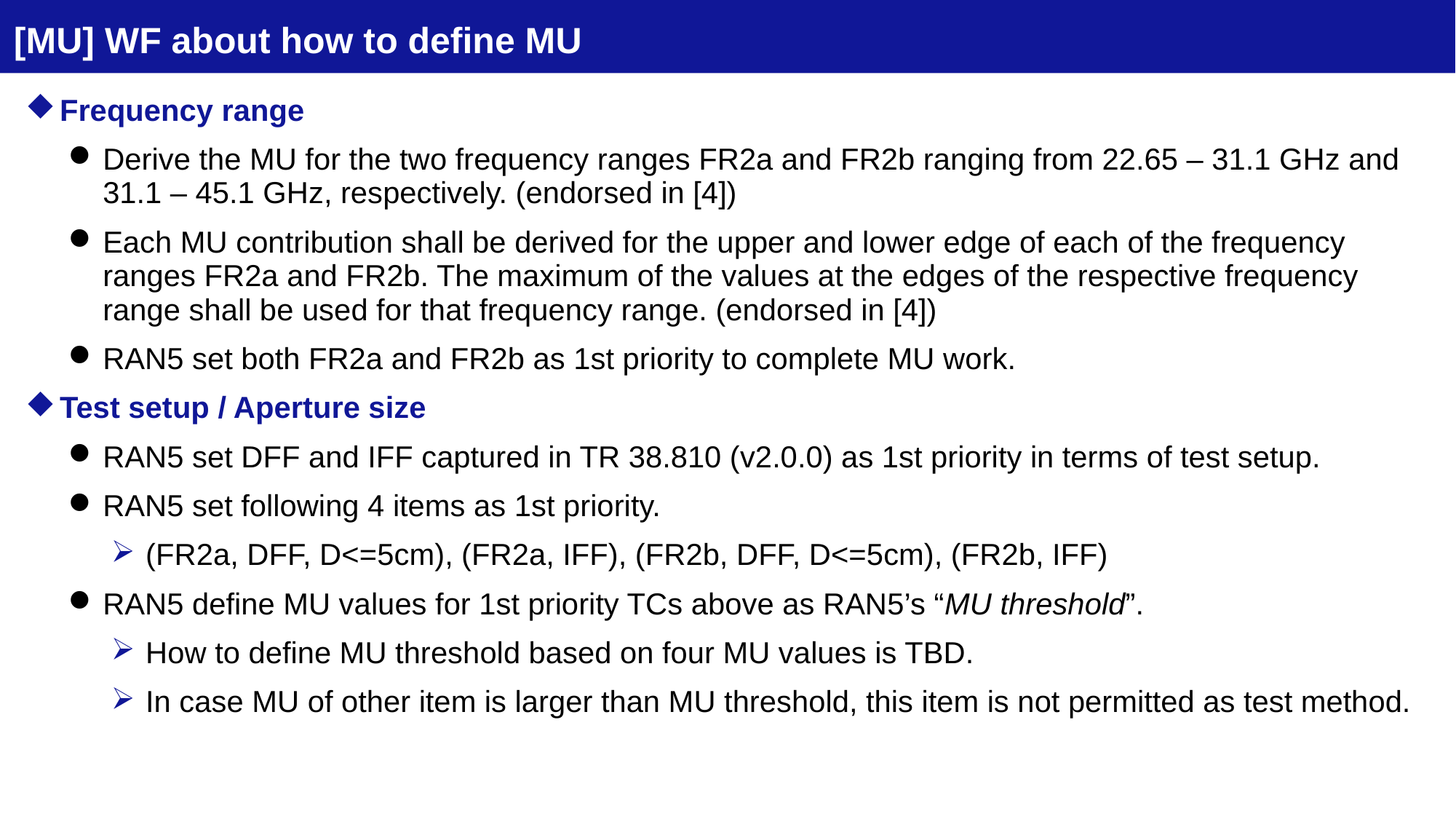

# [MU] WF about how to define MU
Frequency range
Derive the MU for the two frequency ranges FR2a and FR2b ranging from 22.65 – 31.1 GHz and
31.1 – 45.1 GHz, respectively. (endorsed in [4])
Each MU contribution shall be derived for the upper and lower edge of each of the frequency ranges FR2a and FR2b. The maximum of the values at the edges of the respective frequency range shall be used for that frequency range. (endorsed in [4])
RAN5 set both FR2a and FR2b as 1st priority to complete MU work.
Test setup / Aperture size
RAN5 set DFF and IFF captured in TR 38.810 (v2.0.0) as 1st priority in terms of test setup.
RAN5 set following 4 items as 1st priority.
(FR2a, DFF, D<=5cm), (FR2a, IFF), (FR2b, DFF, D<=5cm), (FR2b, IFF)
RAN5 define MU values for 1st priority TCs above as RAN5’s “MU threshold”.
How to define MU threshold based on four MU values is TBD.
In case MU of other item is larger than MU threshold, this item is not permitted as test method.